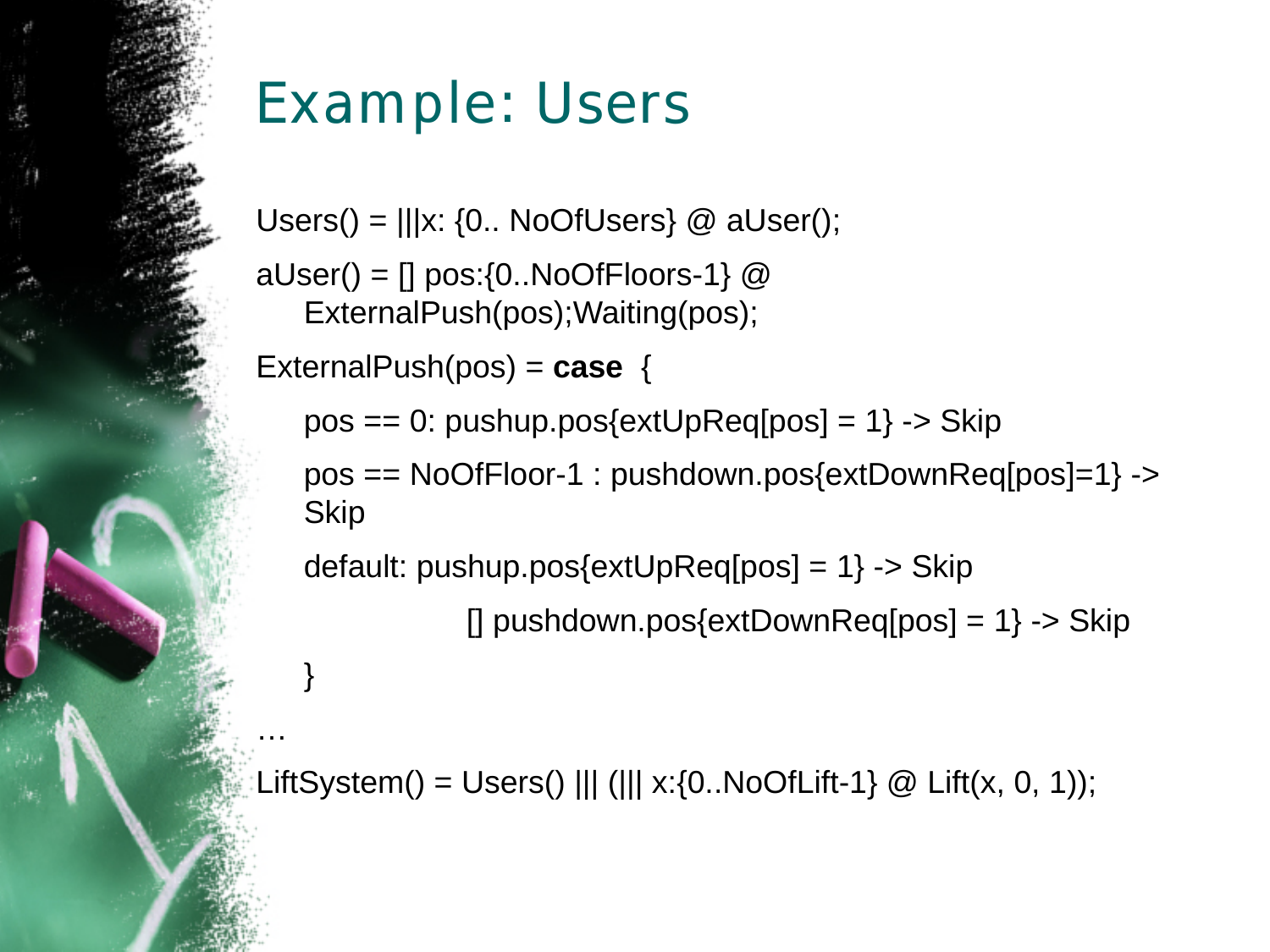

# Example: Users
Users() = |||x: {0.. NoOfUsers} @ aUser();
aUser() = [] pos:{0..NoOfFloors-1} @ ExternalPush(pos);Waiting(pos);
ExternalPush(pos) = case  {
	pos == 0: pushup.pos{extUpReq[pos] = 1} -> Skip
	pos == NoOfFloor-1 : pushdown.pos{extDownReq[pos]=1} -> Skip
	default: pushup.pos{extUpReq[pos] = 1} -> Skip
		    [] pushdown.pos{extDownReq[pos] = 1} -> Skip
	}
…
LiftSystem() = Users() ||| (||| x:{0..NoOfLift-1} @ Lift(x, 0, 1));